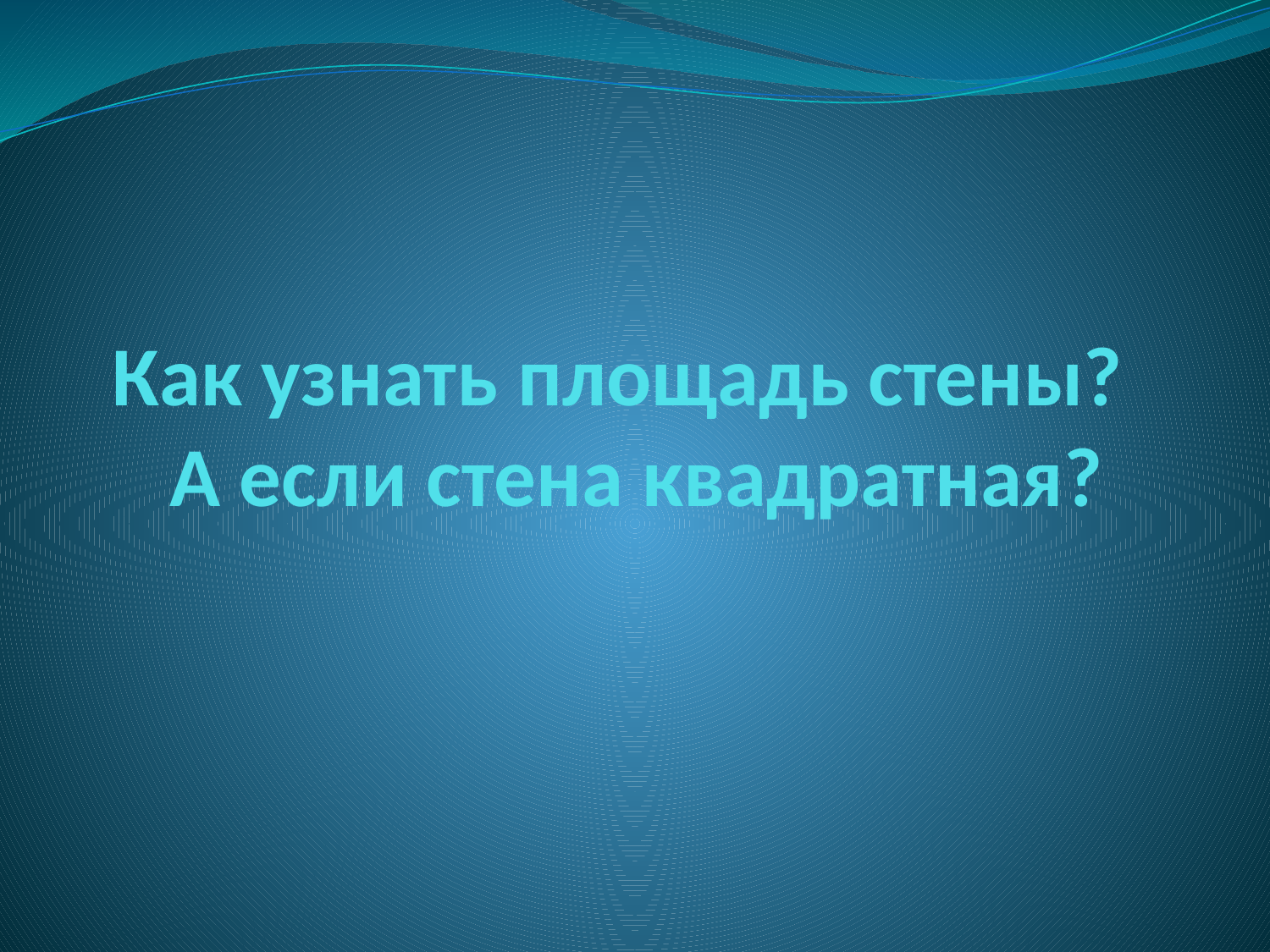

# Как узнать площадь стены? А если стена квадратная?